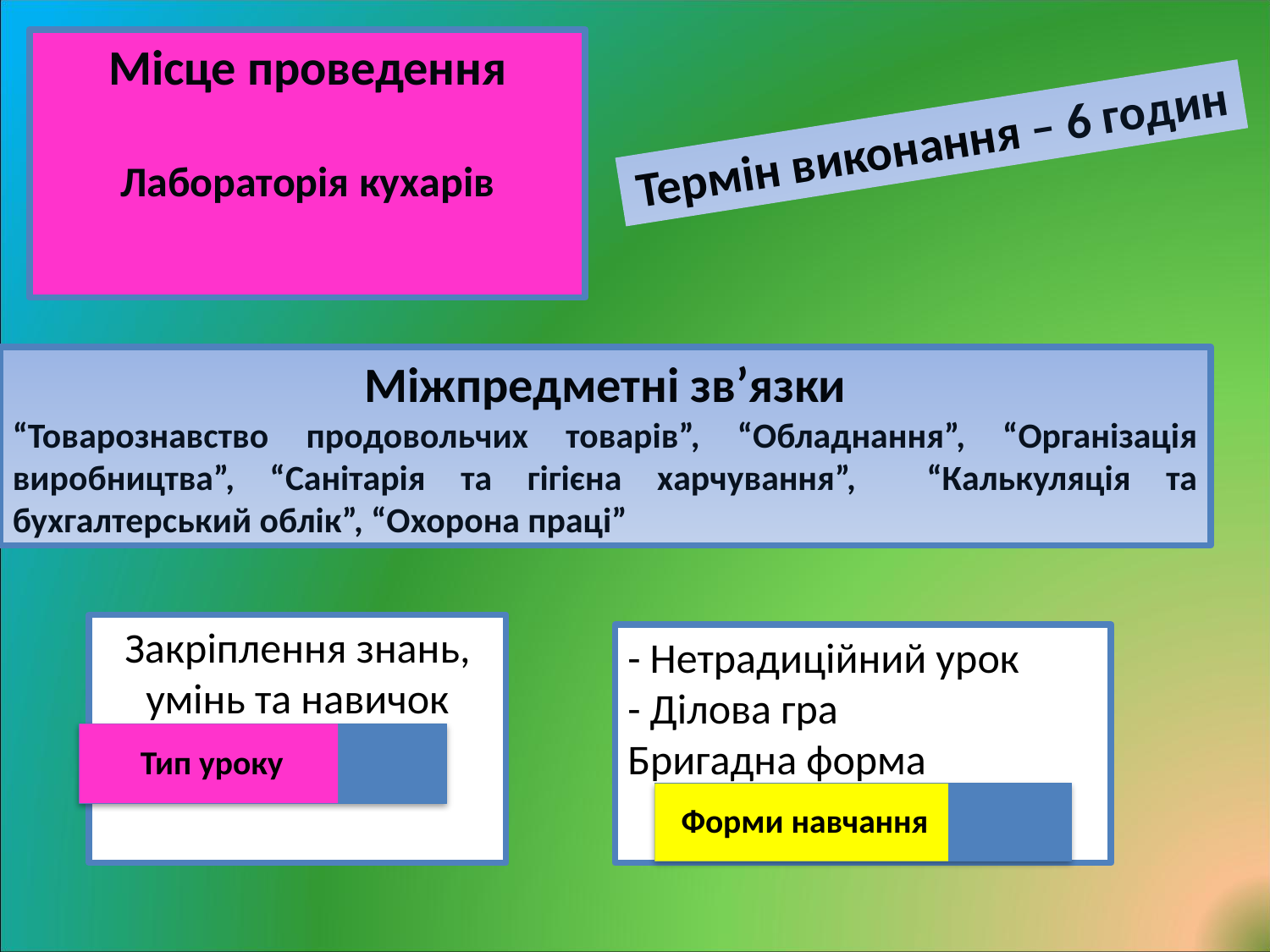

Місце проведення

Лабораторія кухарів
Термін виконання – 6 годин
Міжпредметні зв’язки
“Товарознавство продовольчих товарів”, “Обладнання”, “Організація виробництва”, “Санітарія та гігієна харчування”,  “Калькуляція та бухгалтерський облік”, “Охорона праці”

Закріплення знань, умінь та навичок

- Нетрадиційний урок
- Ділова гра
Бригадна форма

Тип уроку

Форми навчання